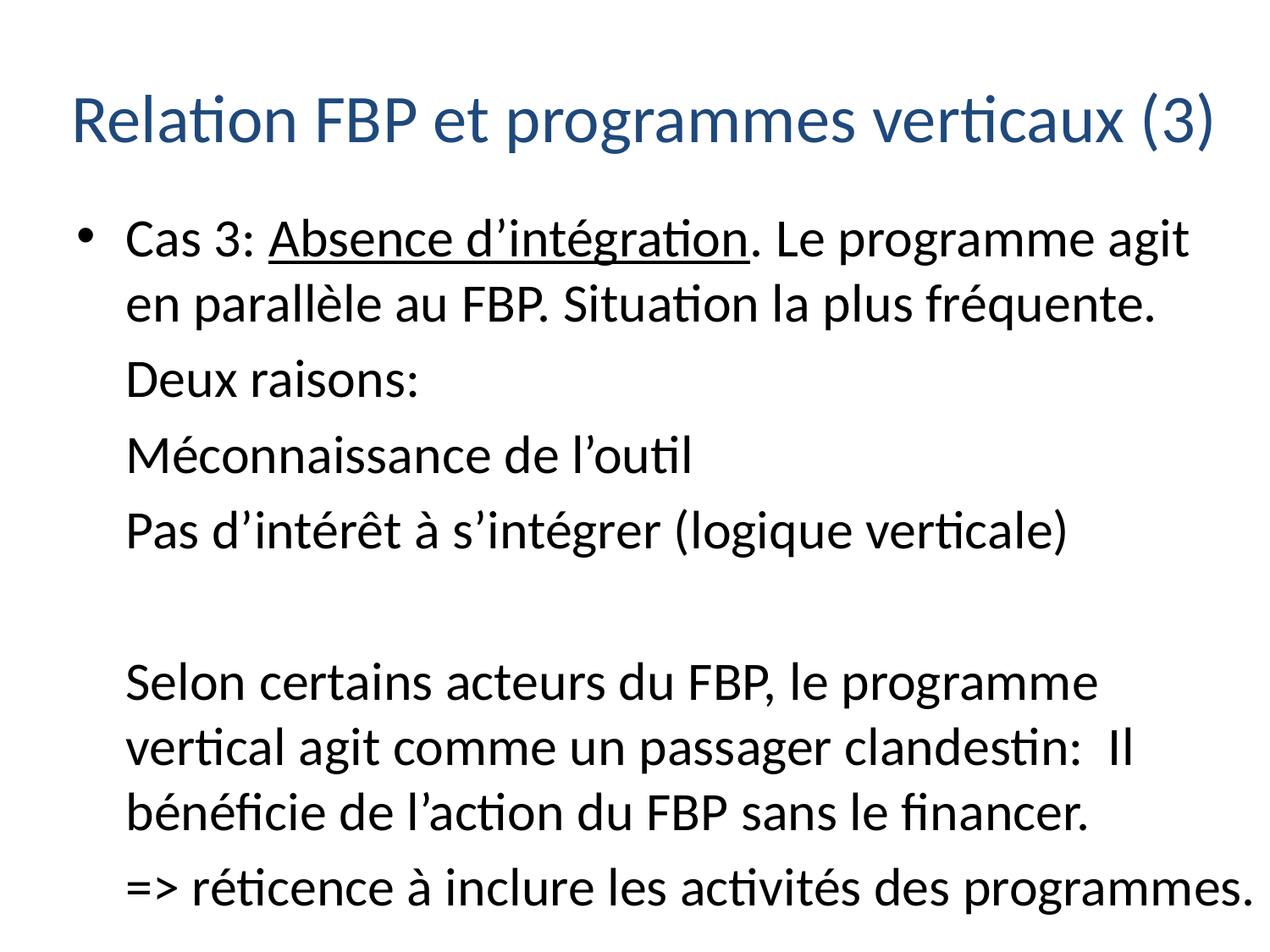

# Relation FBP et programmes verticaux (3)
Cas 3: Absence d’intégration. Le programme agit en parallèle au FBP. Situation la plus fréquente.
	Deux raisons:
		Méconnaissance de l’outil
		Pas d’intérêt à s’intégrer (logique verticale)

	Selon certains acteurs du FBP, le programme vertical agit comme un passager clandestin:  Il bénéficie de l’action du FBP sans le financer.
	=> réticence à inclure les activités des programmes.